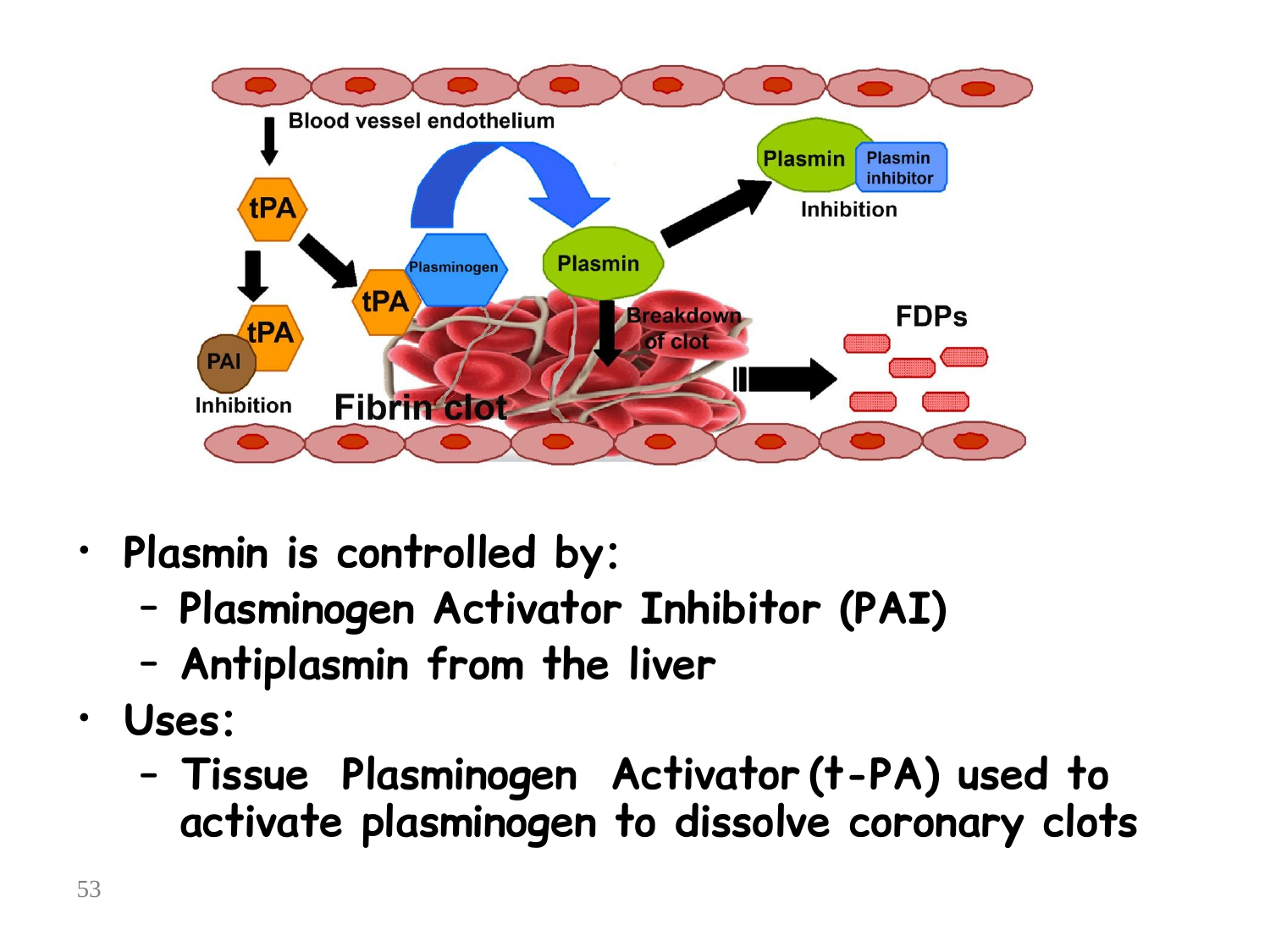

Plasmin is controlled by:
Plasminogen Activator Inhibitor (PAI)
Antiplasmin from the liver
Uses:
–	Tissue Plasminogen Activator	(t-PA) used to
activate plasminogen to dissolve coronary clots
53